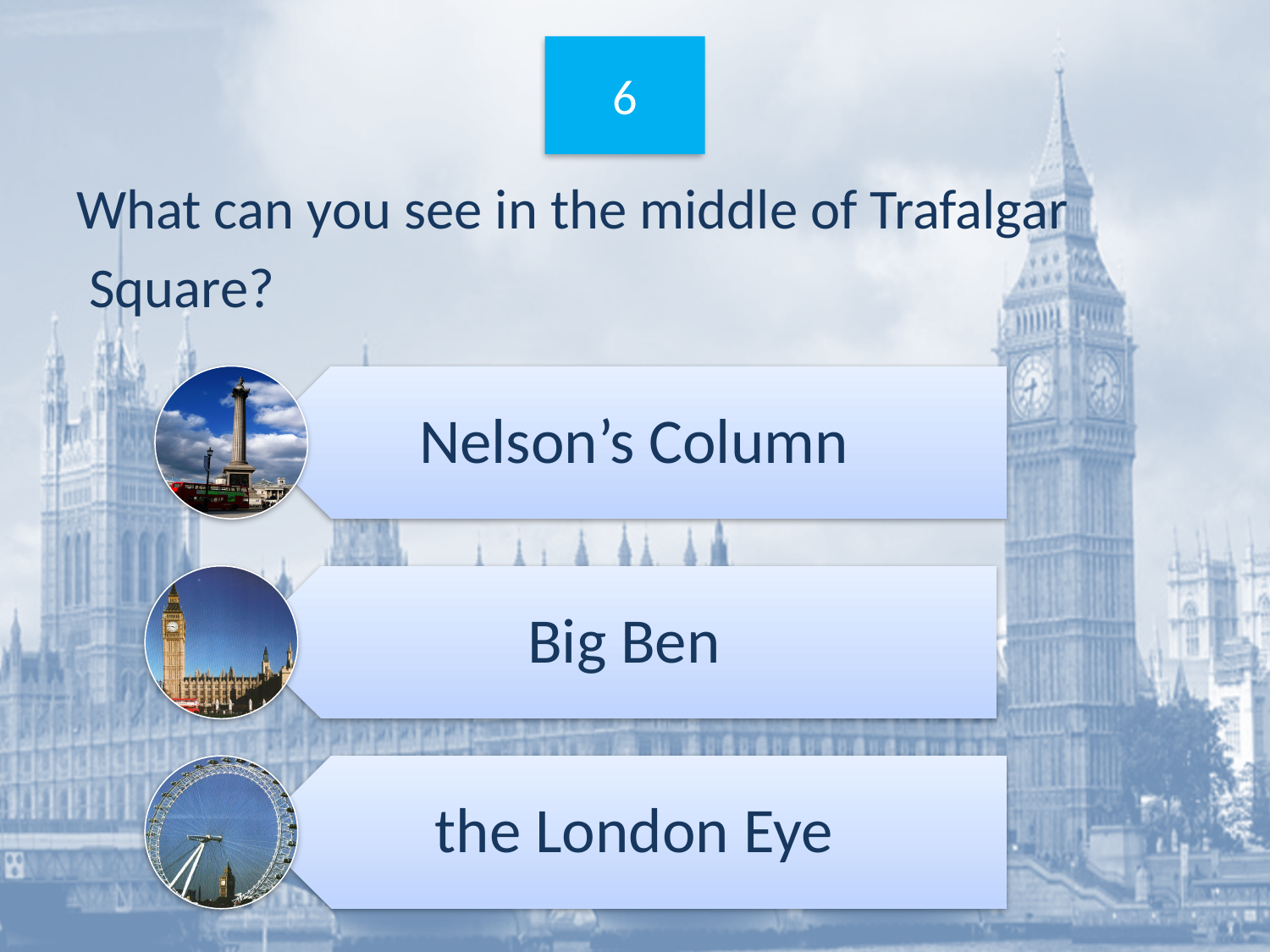

# 6
What can you see in the middle of Trafalgar
 Square?

Nelson’s Column
Big Ben
the London Eye